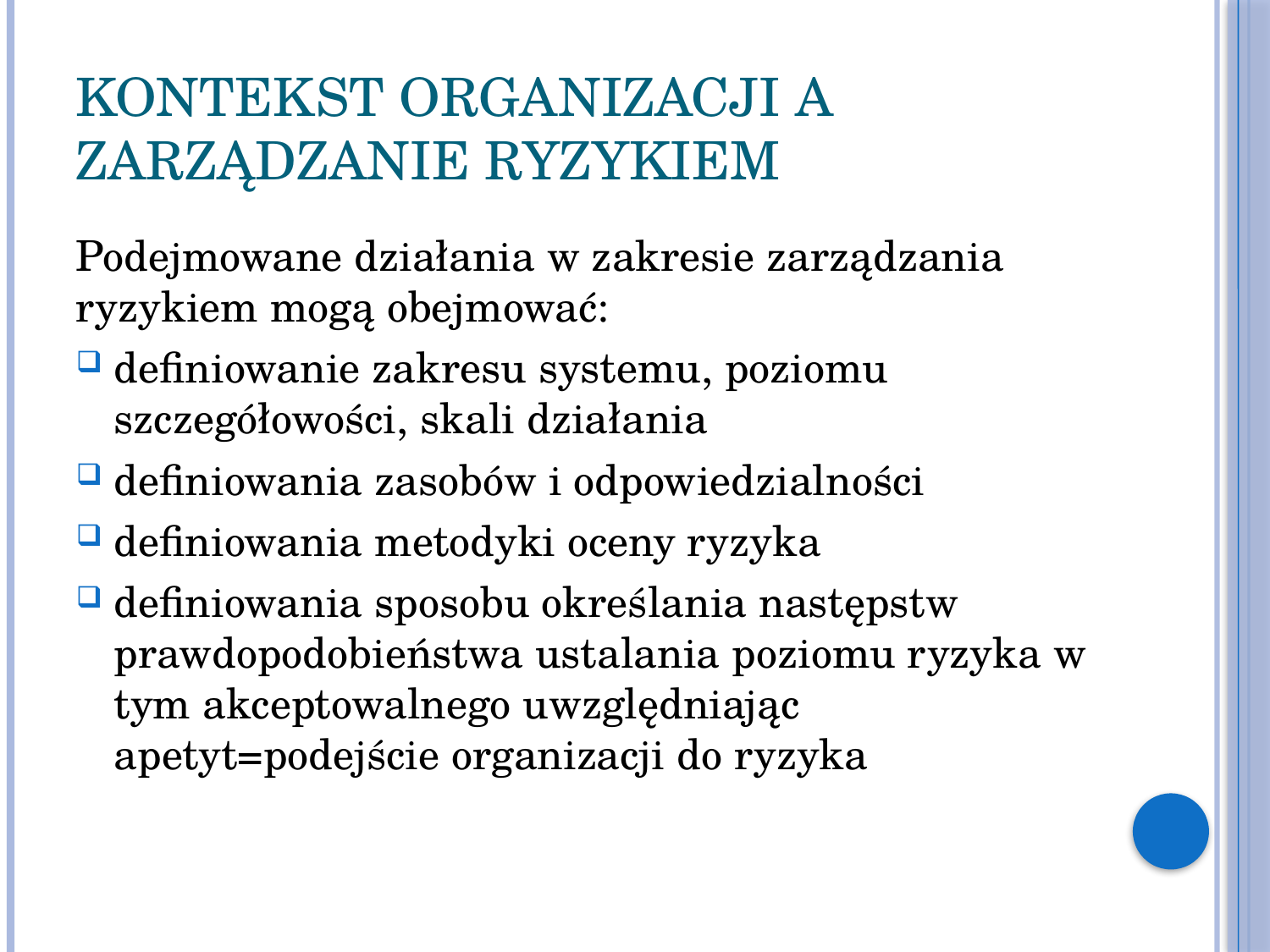

# Kontekst organizacji a zarządzanie ryzykiem
Podejmowane działania w zakresie zarządzania ryzykiem mogą obejmować:
definiowanie zakresu systemu, poziomu szczegółowości, skali działania
definiowania zasobów i odpowiedzialności
definiowania metodyki oceny ryzyka
definiowania sposobu określania następstw prawdopodobieństwa ustalania poziomu ryzyka w tym akceptowalnego uwzględniając apetyt=podejście organizacji do ryzyka